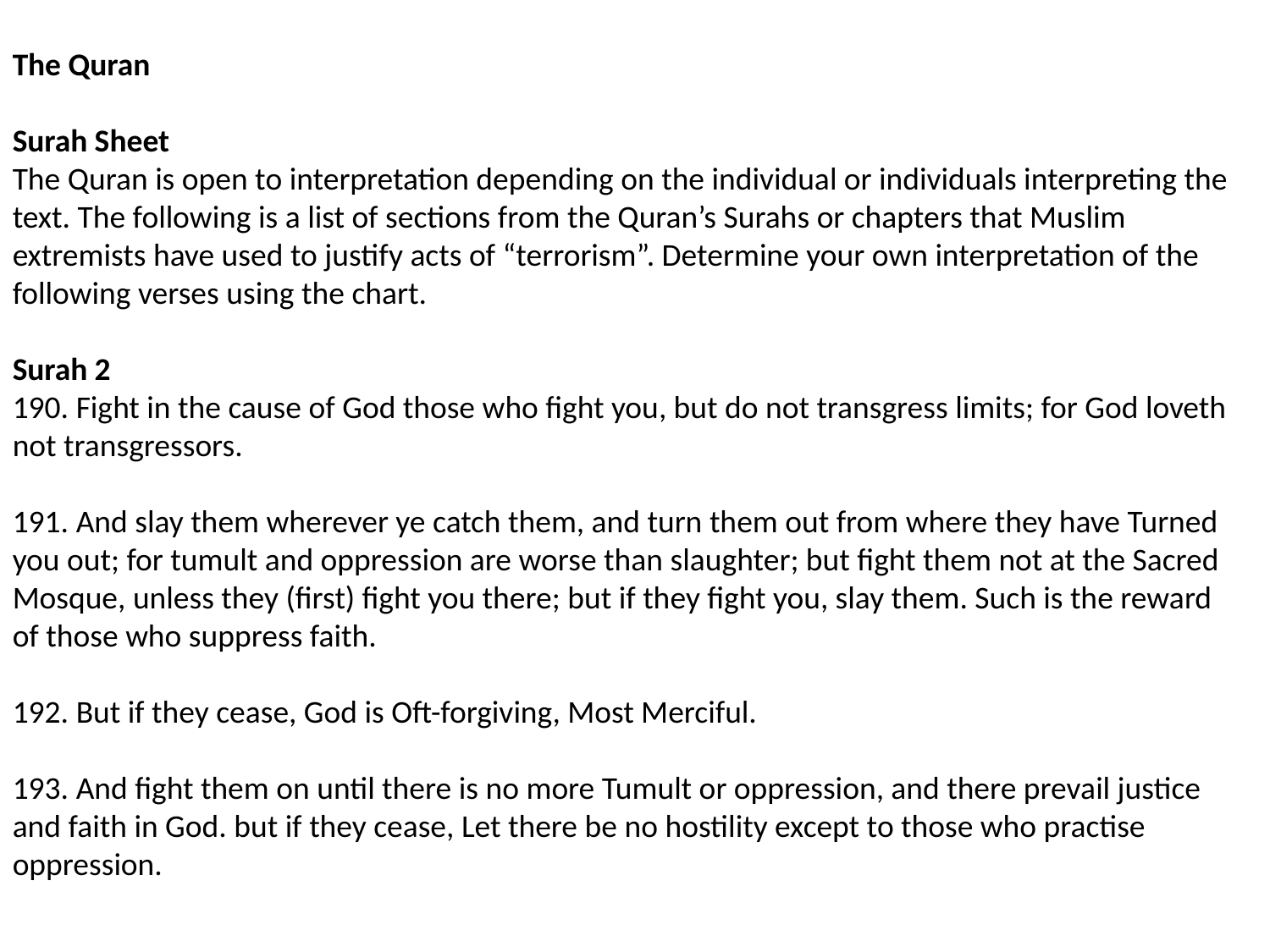

The Quran

Surah Sheet
The Quran is open to interpretation depending on the individual or individuals interpreting the text. The following is a list of sections from the Quran’s Surahs or chapters that Muslim extremists have used to justify acts of “terrorism”. Determine your own interpretation of the following verses using the chart.

Surah 2
190. Fight in the cause of God those who fight you, but do not transgress limits; for God loveth not transgressors.

191. And slay them wherever ye catch them, and turn them out from where they have Turned you out; for tumult and oppression are worse than slaughter; but fight them not at the Sacred Mosque, unless they (first) fight you there; but if they fight you, slay them. Such is the reward of those who suppress faith.

192. But if they cease, God is Oft-forgiving, Most Merciful.

193. And fight them on until there is no more Tumult or oppression, and there prevail justice and faith in God. but if they cease, Let there be no hostility except to those who practise oppression.